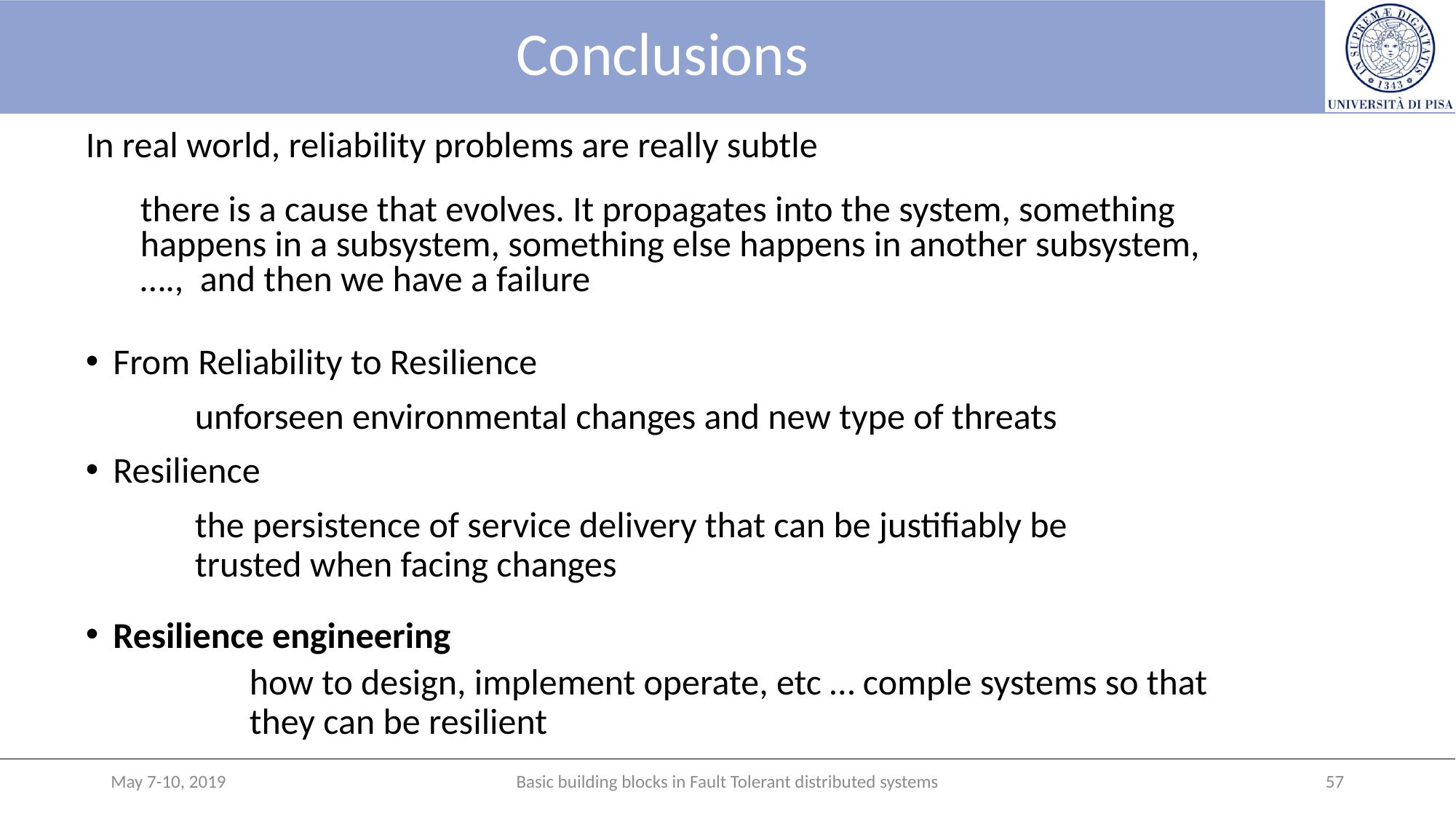

# Conclusions
In real world, reliability problems are really subtle

there is a cause that evolves. It propagates into the system, something happens in a subsystem, something else happens in another subsystem,
….,  and then we have a failure
From Reliability to Resilience
	unforseen environmental changes and new type of threats
Resilience
	the persistence of service delivery that can be justifiably be
	trusted when facing changes
Resilience engineering
	how to design, implement operate, etc … comple systems so that
	they can be resilient
May 7-10, 2019
Basic building blocks in Fault Tolerant distributed systems
57